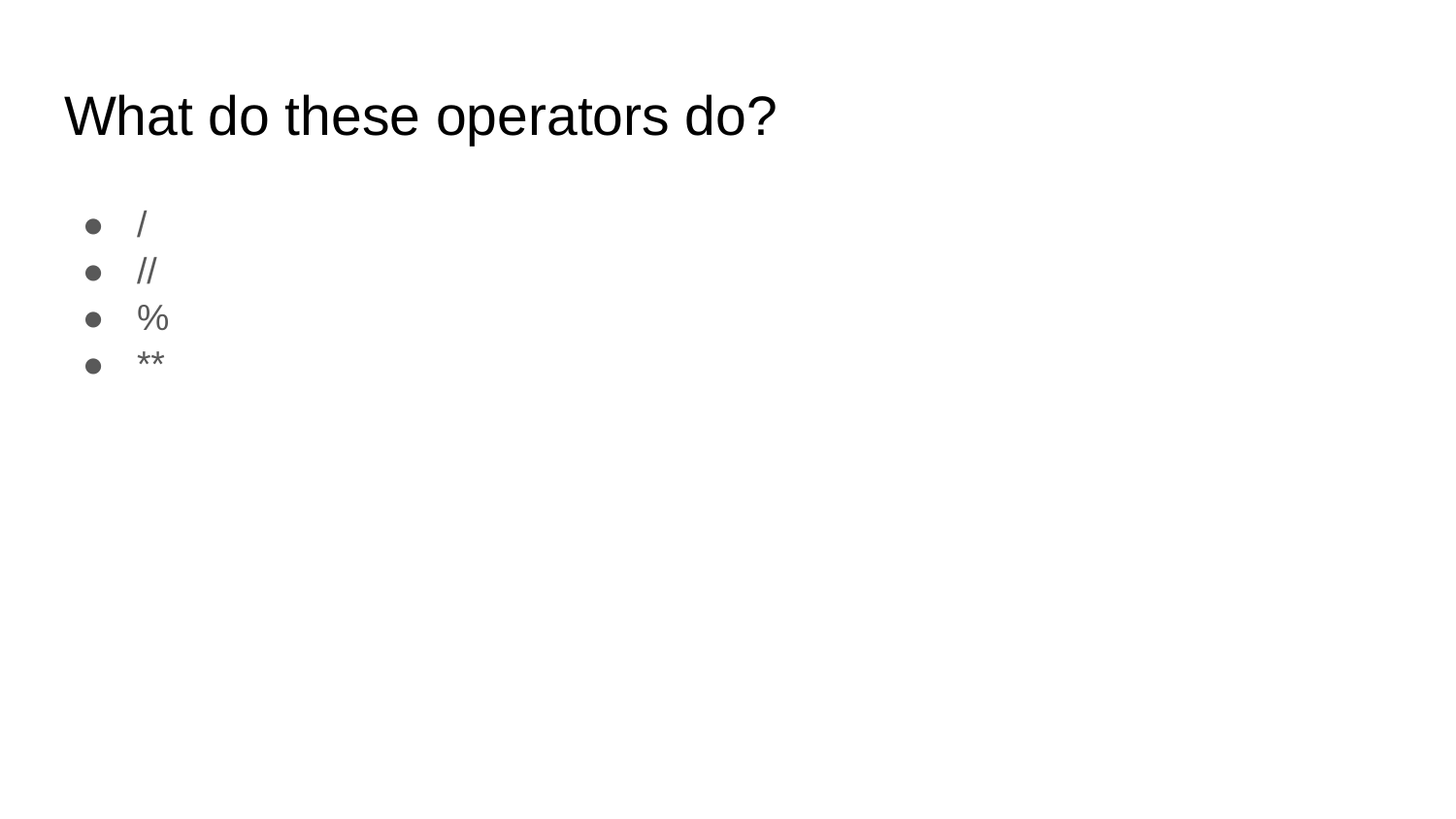

# What do these operators do?
/
//
%
**